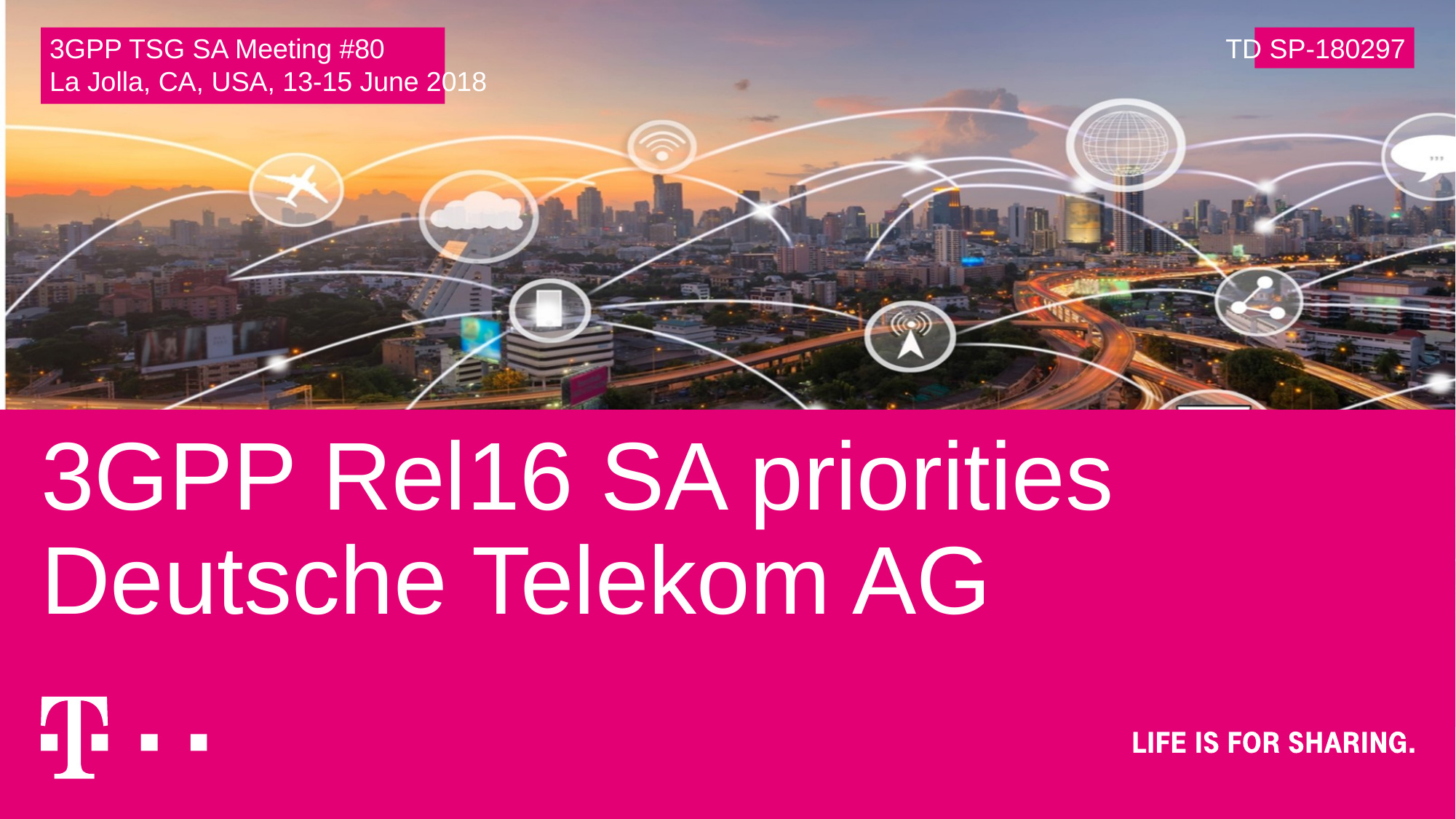

3GPP TSG SA Meeting #80
La Jolla, CA, USA, 13-15 June 2018
TD SP-180297
# 3GPP Rel16 SA priorities Deutsche Telekom AG